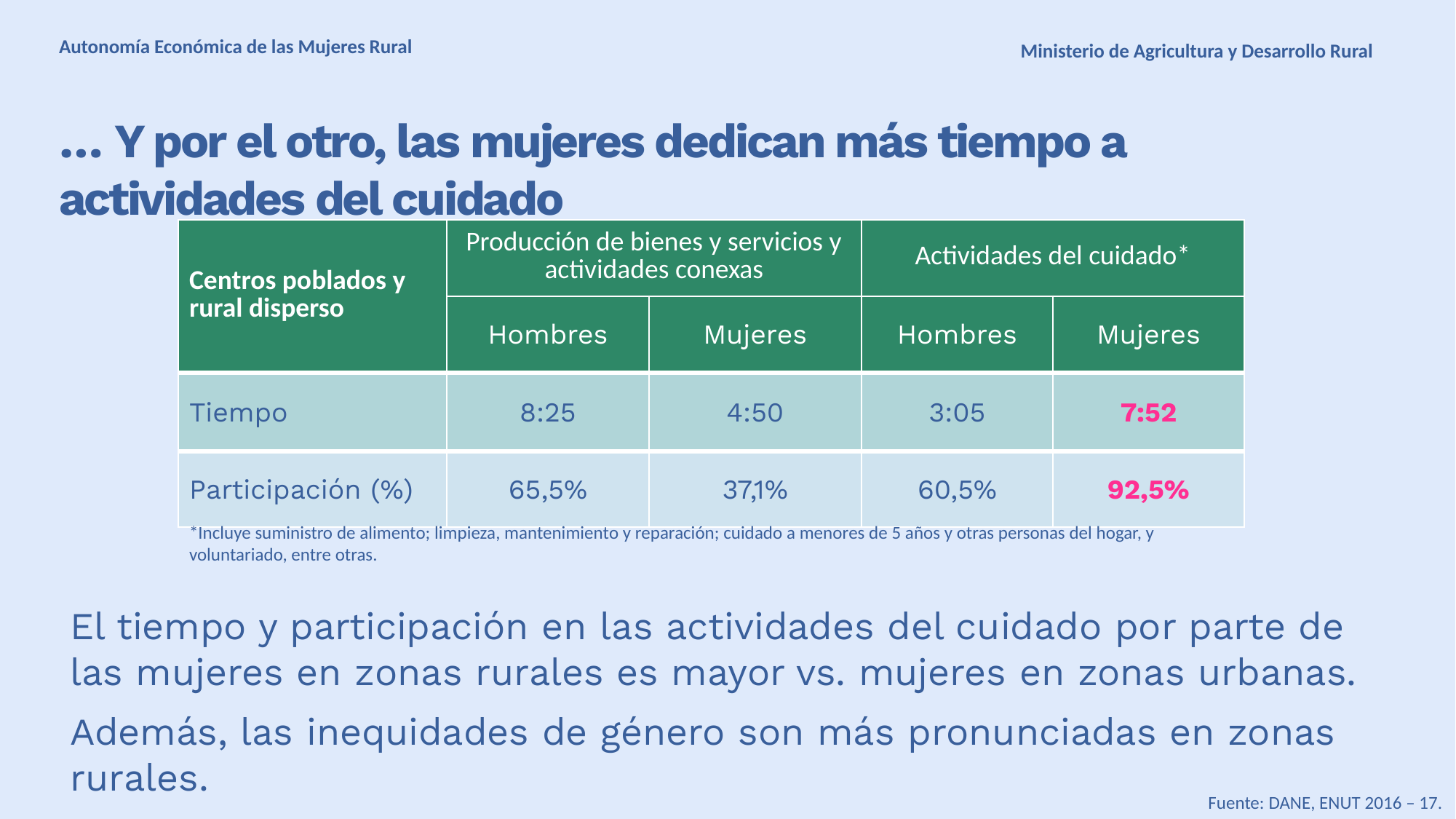

Autonomía Económica de las Mujeres Rural
Ministerio de Agricultura y Desarrollo Rural
… Y por el otro, las mujeres dedican más tiempo a actividades del cuidado
| Centros poblados y rural disperso | Producción de bienes y servicios y actividades conexas |  | Actividades del cuidado\* |  |
| --- | --- | --- | --- | --- |
|  | Hombres | Mujeres | Hombres | Mujeres |
| Tiempo | 8:25 | 4:50 | 3:05 | 7:52 |
| Participación (%) | 65,5% | 37,1% | 60,5% | 92,5% |
*Incluye suministro de alimento; limpieza, mantenimiento y reparación; cuidado a menores de 5 años y otras personas del hogar, y voluntariado, entre otras.
El tiempo y participación en las actividades del cuidado por parte de las mujeres en zonas rurales es mayor vs. mujeres en zonas urbanas.

Además, las inequidades de género son más pronunciadas en zonas rurales.
Fuente: DANE, ENUT 2016 – 17.